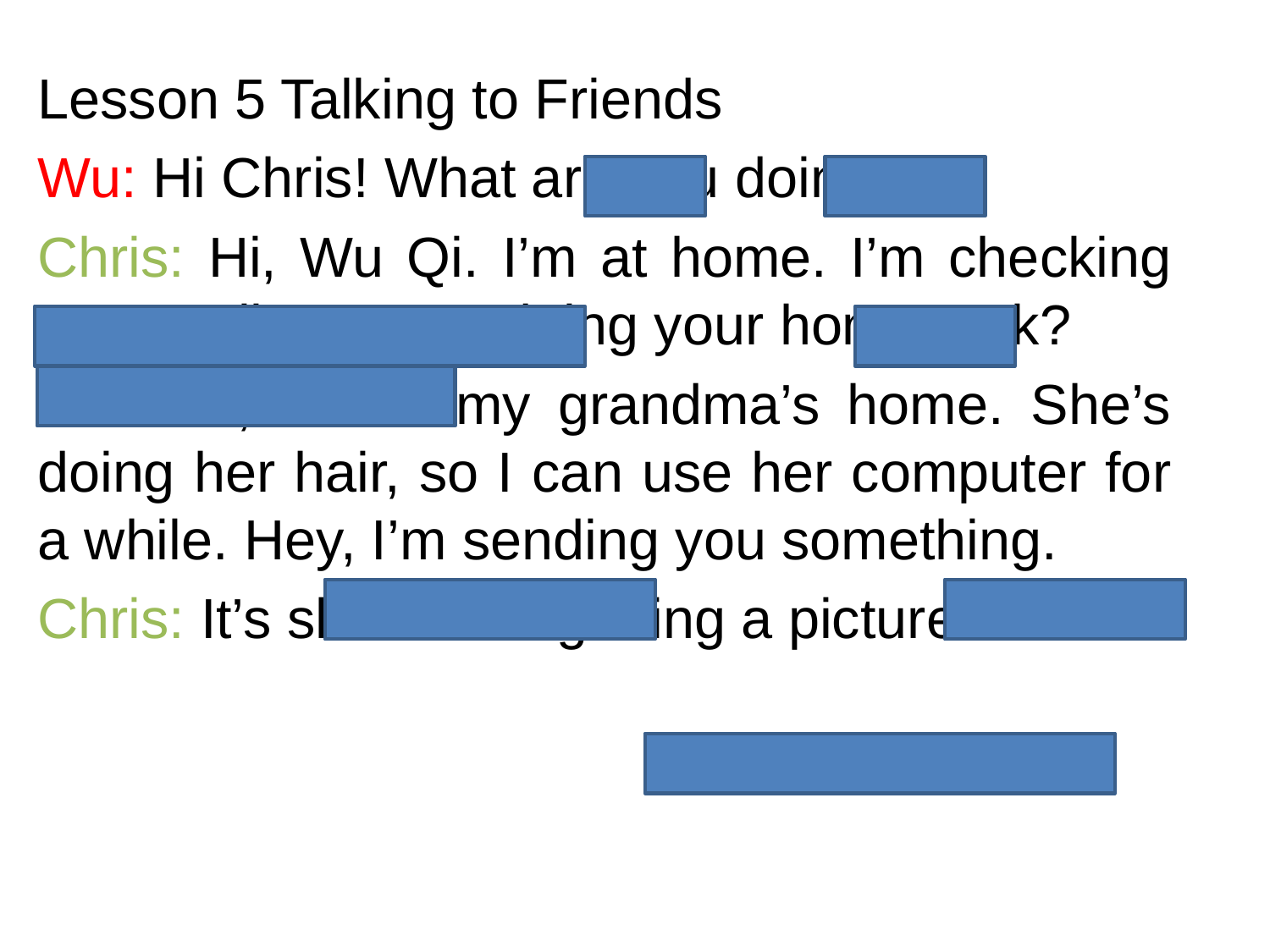

Lesson 5 Talking to Friends
Wu: Hi Chris! What are you doing?
Chris: Hi, Wu Qi. I’m at home. I’m checking my email. Are you doing your homework?
Wu: No, I’m at my grandma’s home. She’s doing her hair, so I can use her computer for a while. Hey, I’m sending you something.
Chris: It’s slow. Am I getting a picture?

#